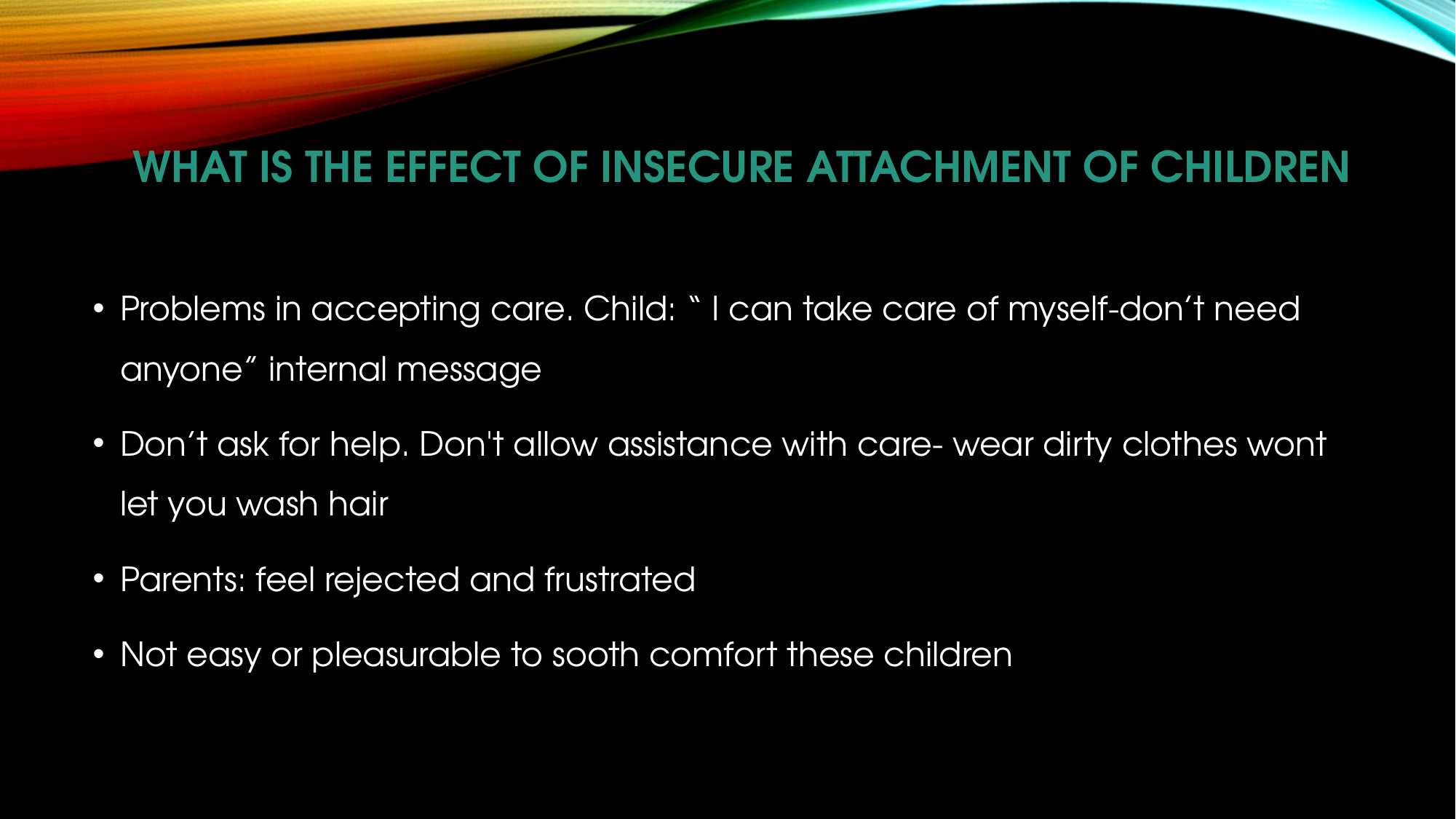

# What is the effect of insecure attachment of children
Problems in accepting care. Child: “ I can take care of myself-don’t need anyone” internal message
Don’t ask for help. Don't allow assistance with care- wear dirty clothes wont let you wash hair
Parents: feel rejected and frustrated
Not easy or pleasurable to sooth comfort these children